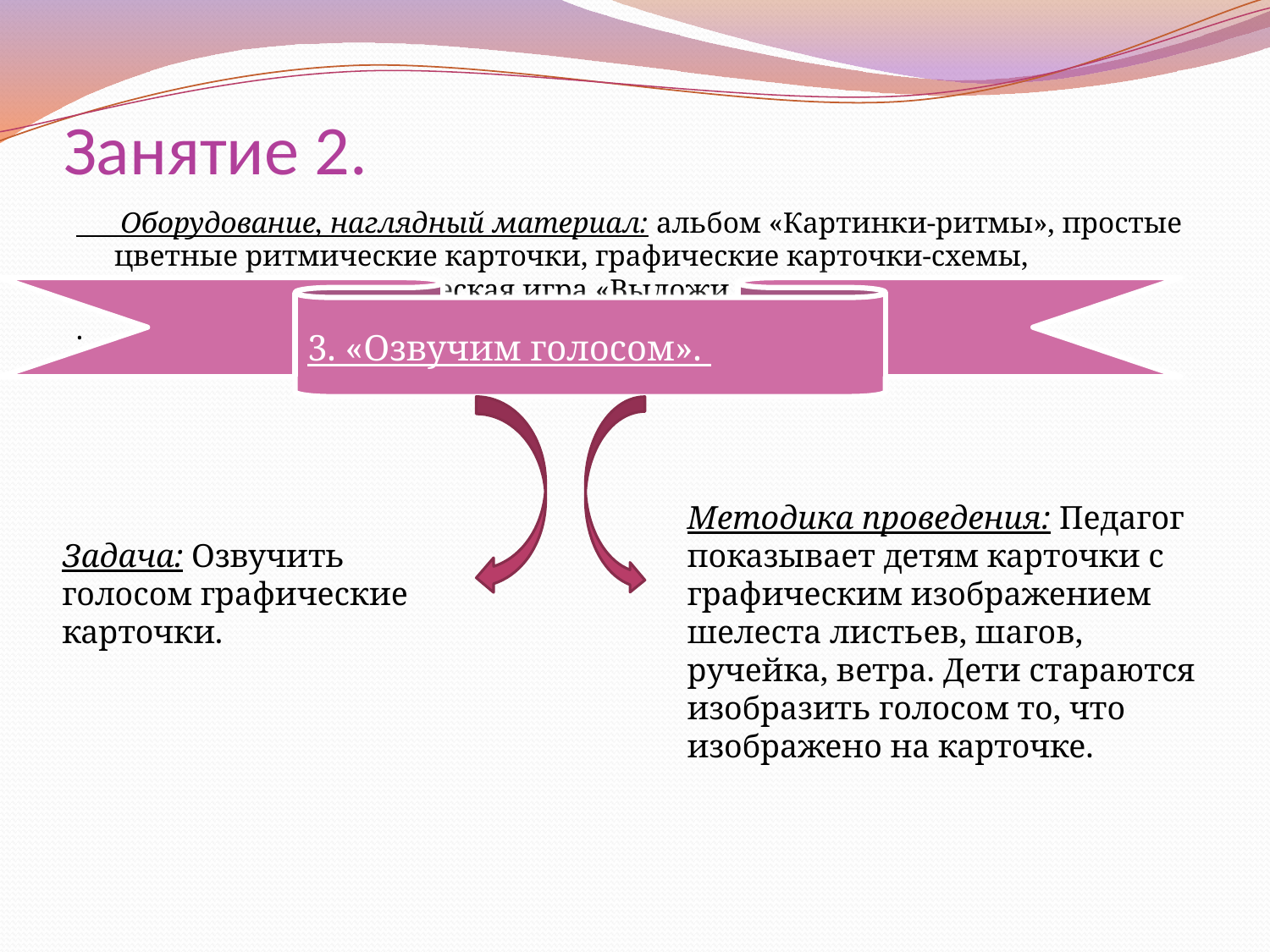

# Занятие 2.
      Оборудование, наглядный материал: альбом «Картинки-ритмы», простые цветные ритмические карточки, графические карточки-схемы, музыкально-дидактическая игра «Выложи ритм».
.

3. «Озвучим голосом».

Задача: Озвучить голосом графические карточки.

.

Методика проведения: Педагог показывает детям карточки с графическим изображением шелеста листьев, шагов, ручейка, ветра. Дети стараются изобразить голосом то, что изображено на карточке.